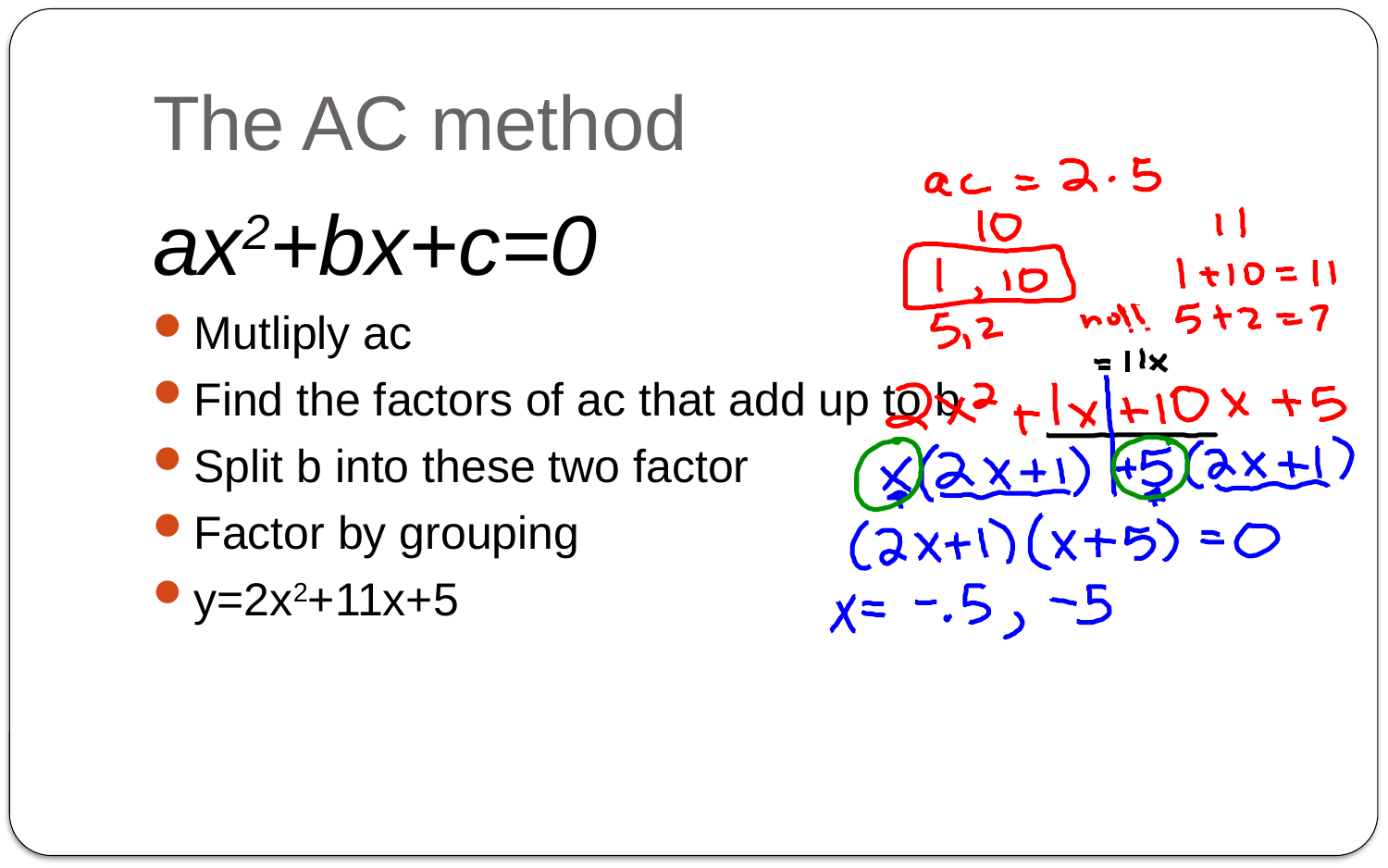

# The AC method

ax2+bx+c=0
Mutliply ac
Find the factors of ac that add up to b
Split b into these two factor
Factor by grouping
y=2x2+11x+5